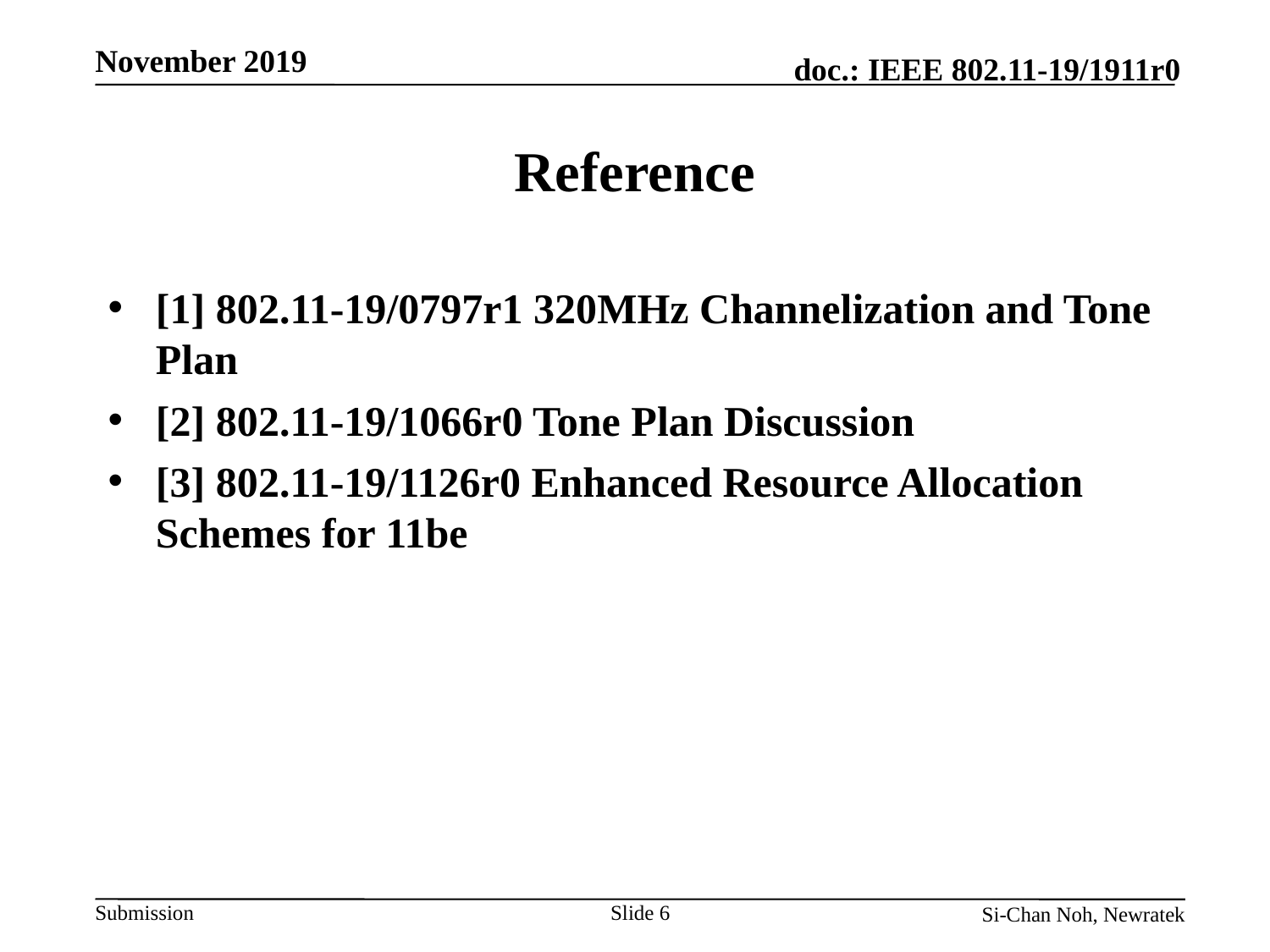

# Reference
[1] 802.11-19/0797r1 320MHz Channelization and Tone Plan
[2] 802.11-19/1066r0 Tone Plan Discussion
[3] 802.11-19/1126r0 Enhanced Resource Allocation Schemes for 11be

Slide 6
Yujin Noh, Newracom